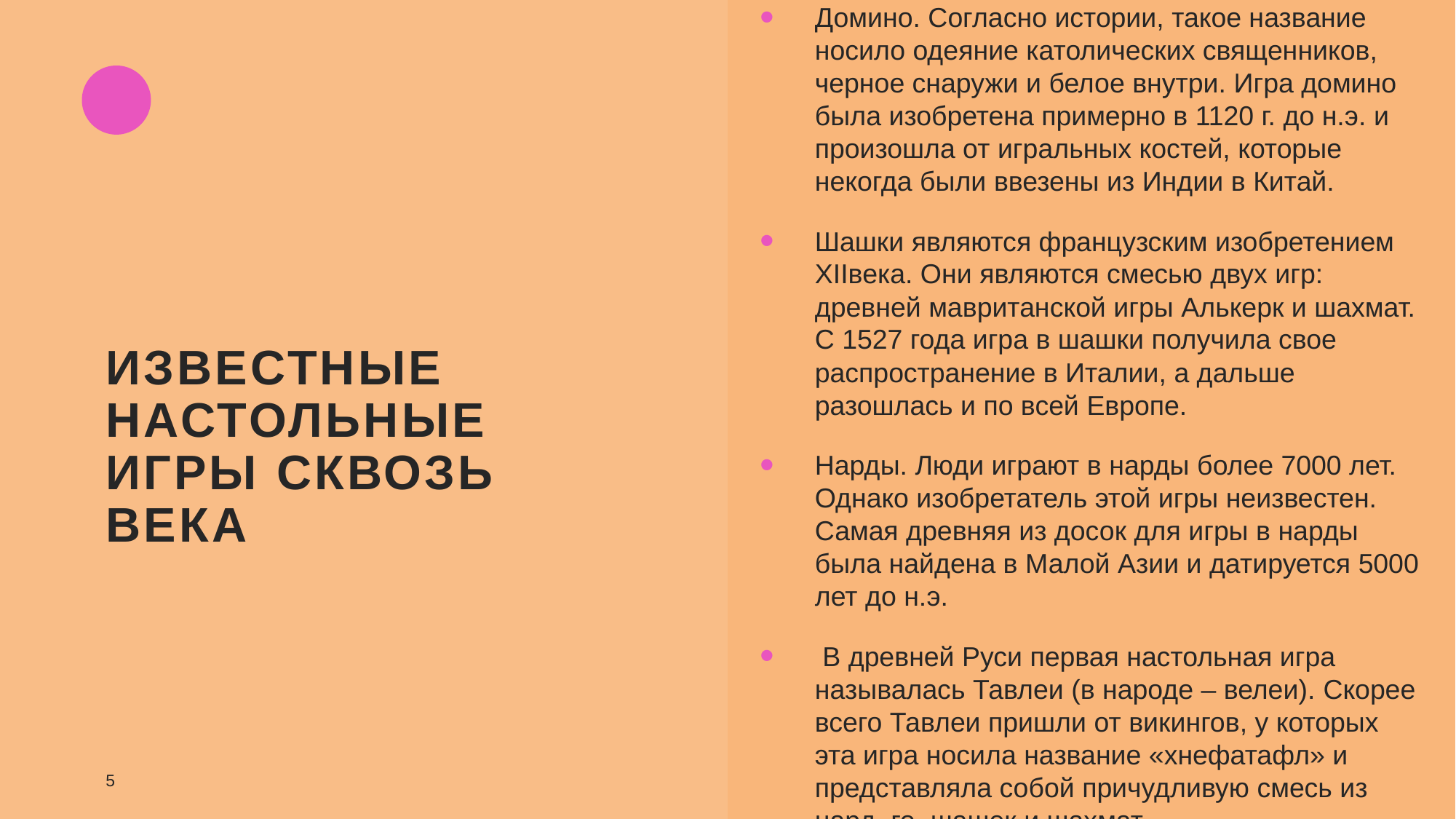

# Известные настольные игры сквозь века
Домино. Согласно истории, такое название носило одеяние католических священников, черное снаружи и белое внутри. Игра домино была изобретена примерно в 1120 г. до н.э. и произошла от игральных костей, которые некогда были ввезены из Индии в Китай.
Шашки являются французским изобретением XIIвека. Они являются смесью двух игр: древней мавританской игры Алькерк и шахмат. С 1527 года игра в шашки получила свое распространение в Италии, а дальше разошлась и по всей Европе.
Нарды. Люди играют в нарды более 7000 лет. Однако изобретатель этой игры неизвестен. Самая древняя из досок для игры в нарды была найдена в Малой Азии и датируется 5000 лет до н.э.
 В древней Руси первая настольная игра называлась Тавлеи (в народе – велеи). Скорее всего Тавлеи пришли от викингов, у которых эта игра носила название «хнефатафл» и представляла собой причудливую смесь из нард, го, шашек и шахмат.

5